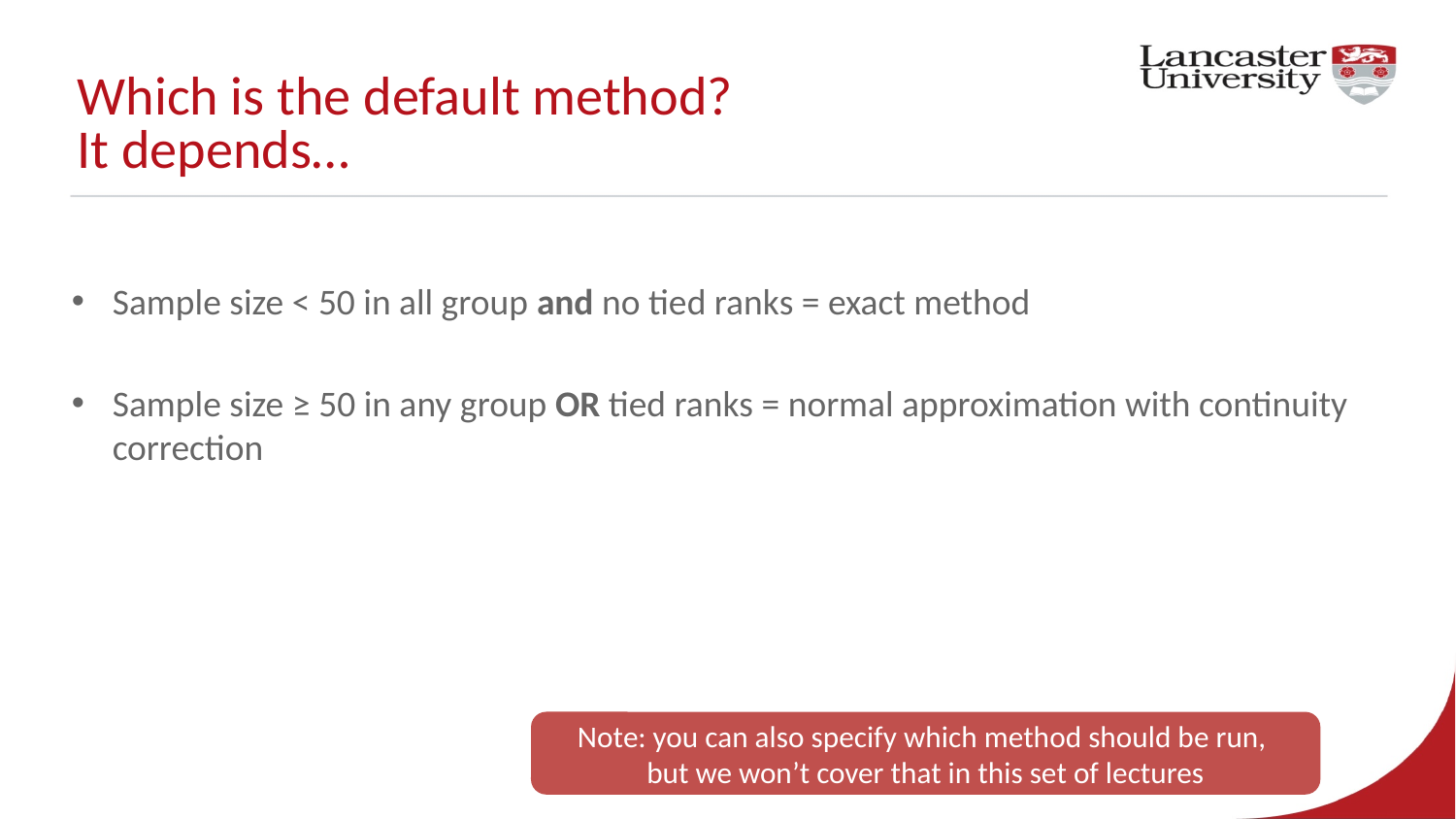

# Which is the default method? It depends…
Sample size < 50 in all group and no tied ranks = exact method

Sample size ≥ 50 in any group OR tied ranks = normal approximation with continuity correction
Note: you can also specify which method should be run,
but we won’t cover that in this set of lectures